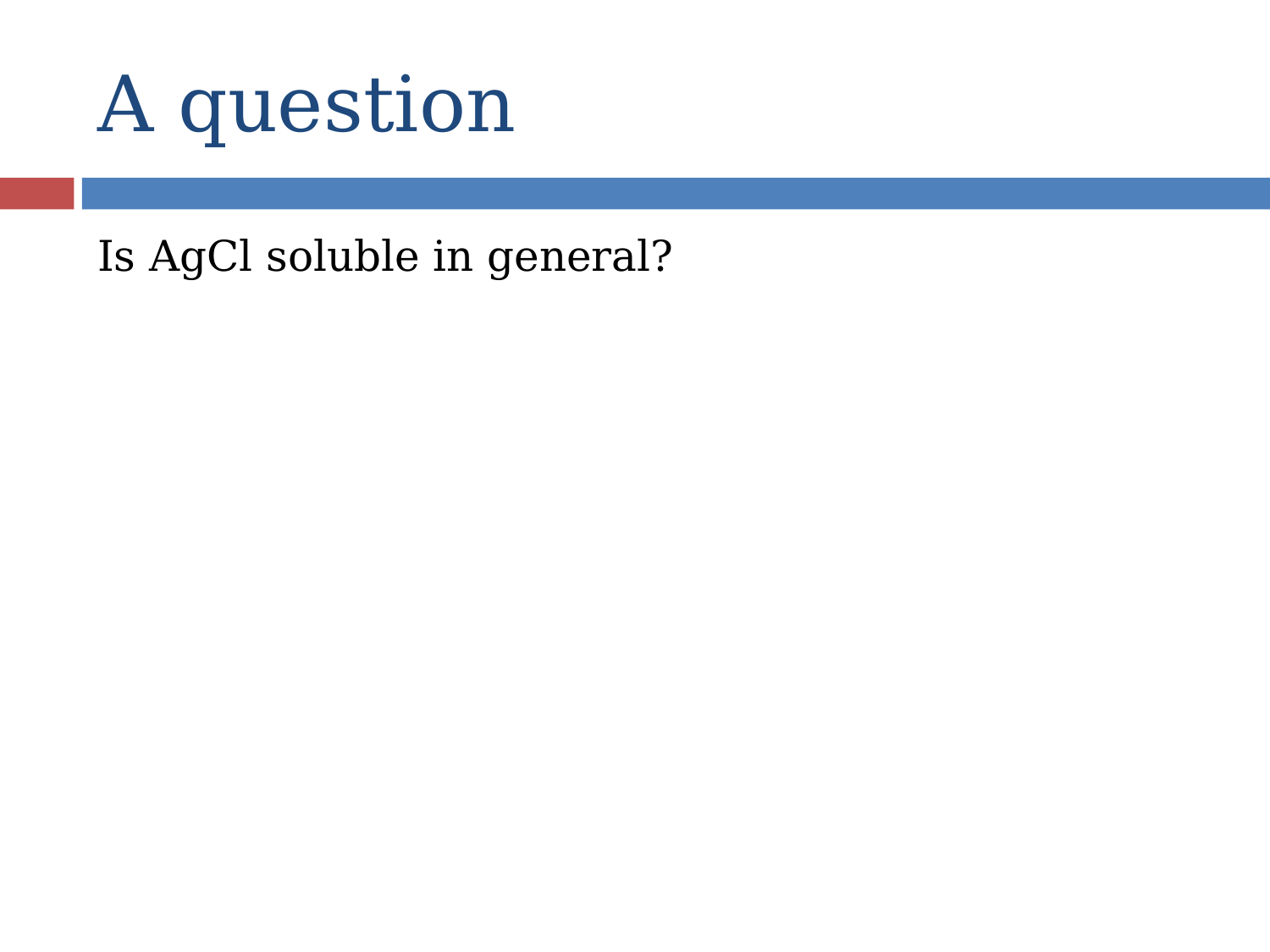

# A question
Is AgCl soluble in general?